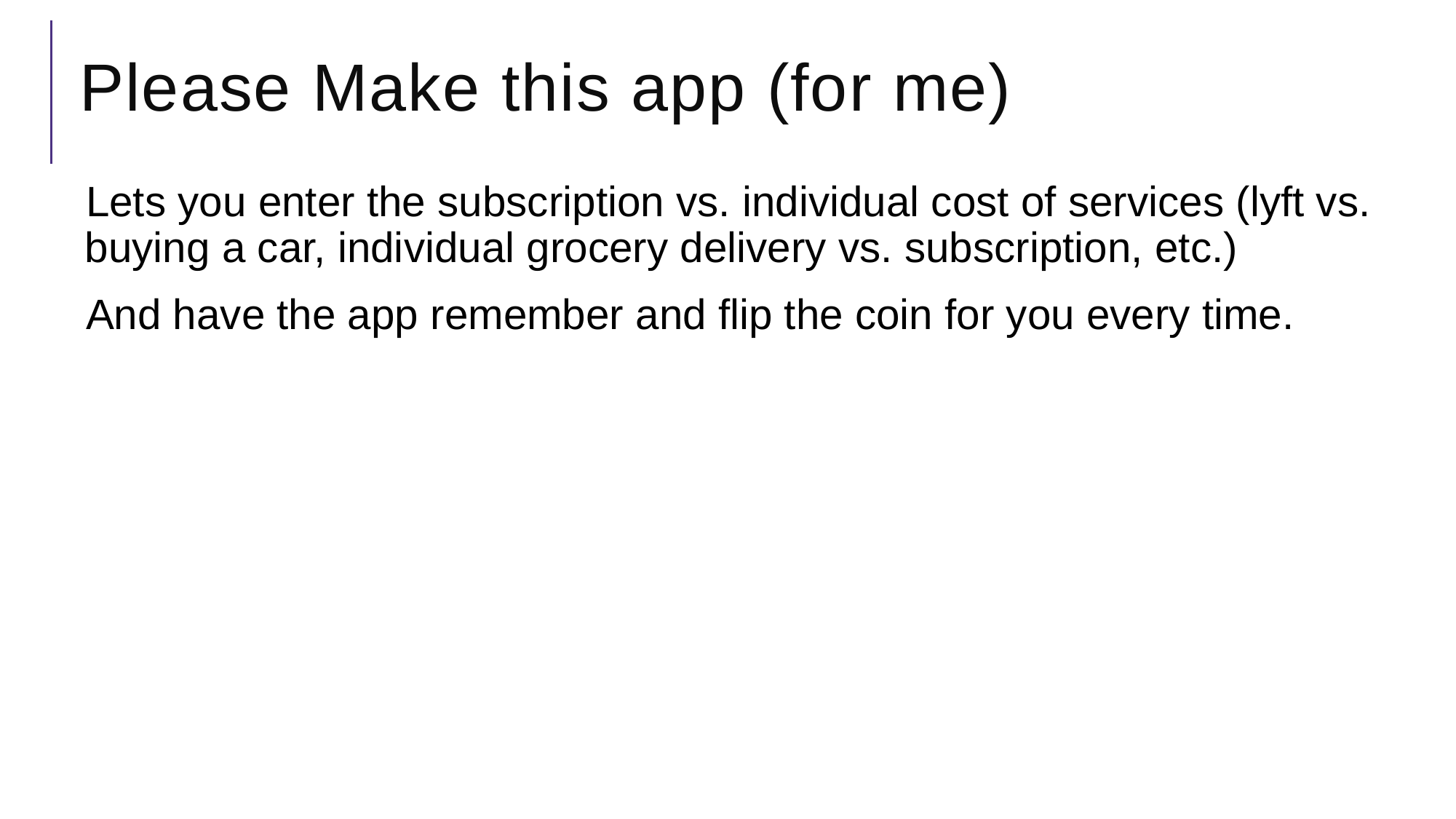

# Please Make this app (for me)
Lets you enter the subscription vs. individual cost of services (lyft vs. buying a car, individual grocery delivery vs. subscription, etc.)
And have the app remember and flip the coin for you every time.